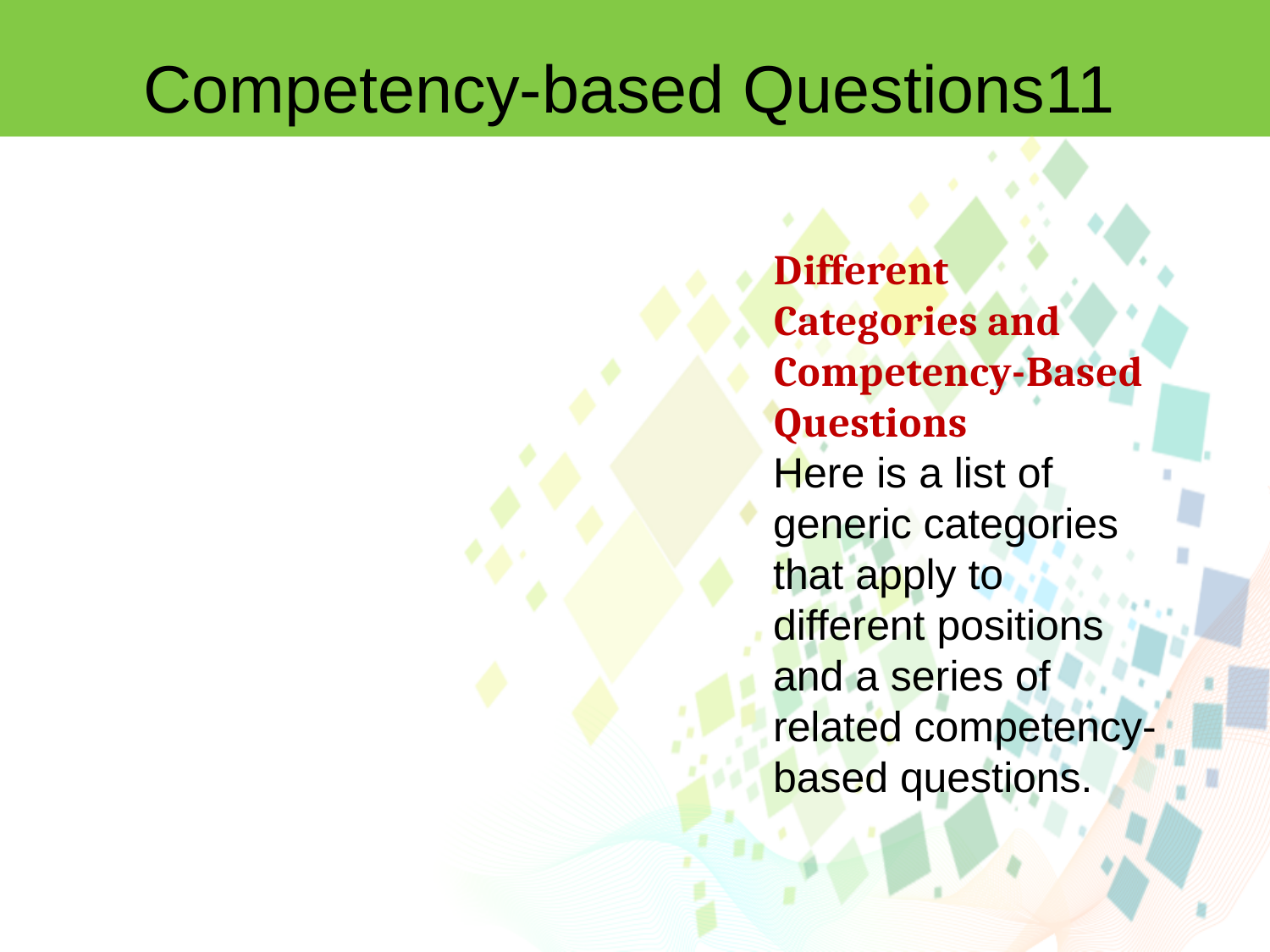

Competency-based Questions11
Different Categories and Competency-Based Questions
Here is a list of generic categories that apply to different positions
and a series of related competency-based questions.